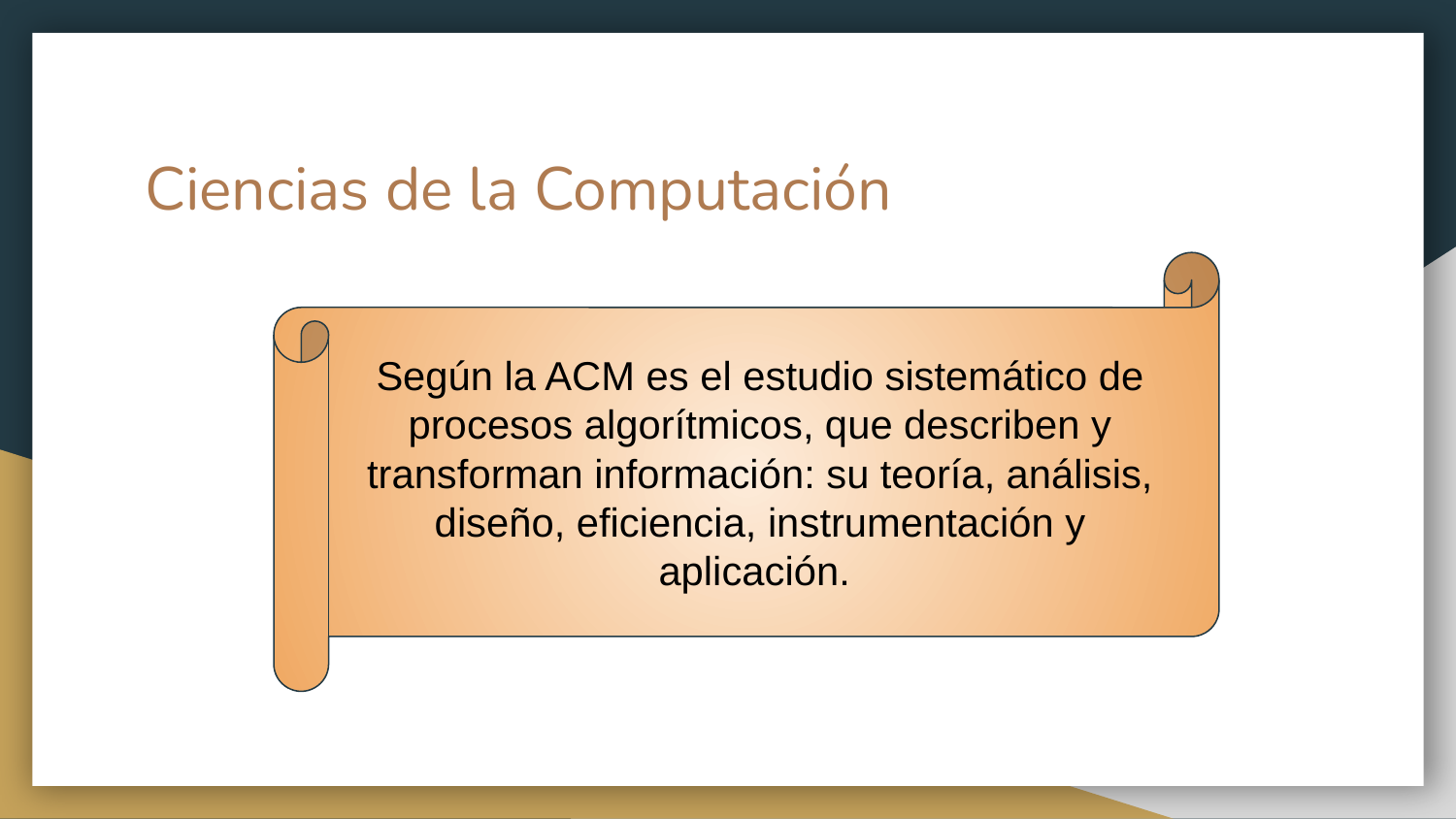

# Ciencias de la Computación
Según la ACM es el estudio sistemático de procesos algorítmicos, que describen y transforman información: su teoría, análisis, diseño, eficiencia, instrumentación y aplicación.